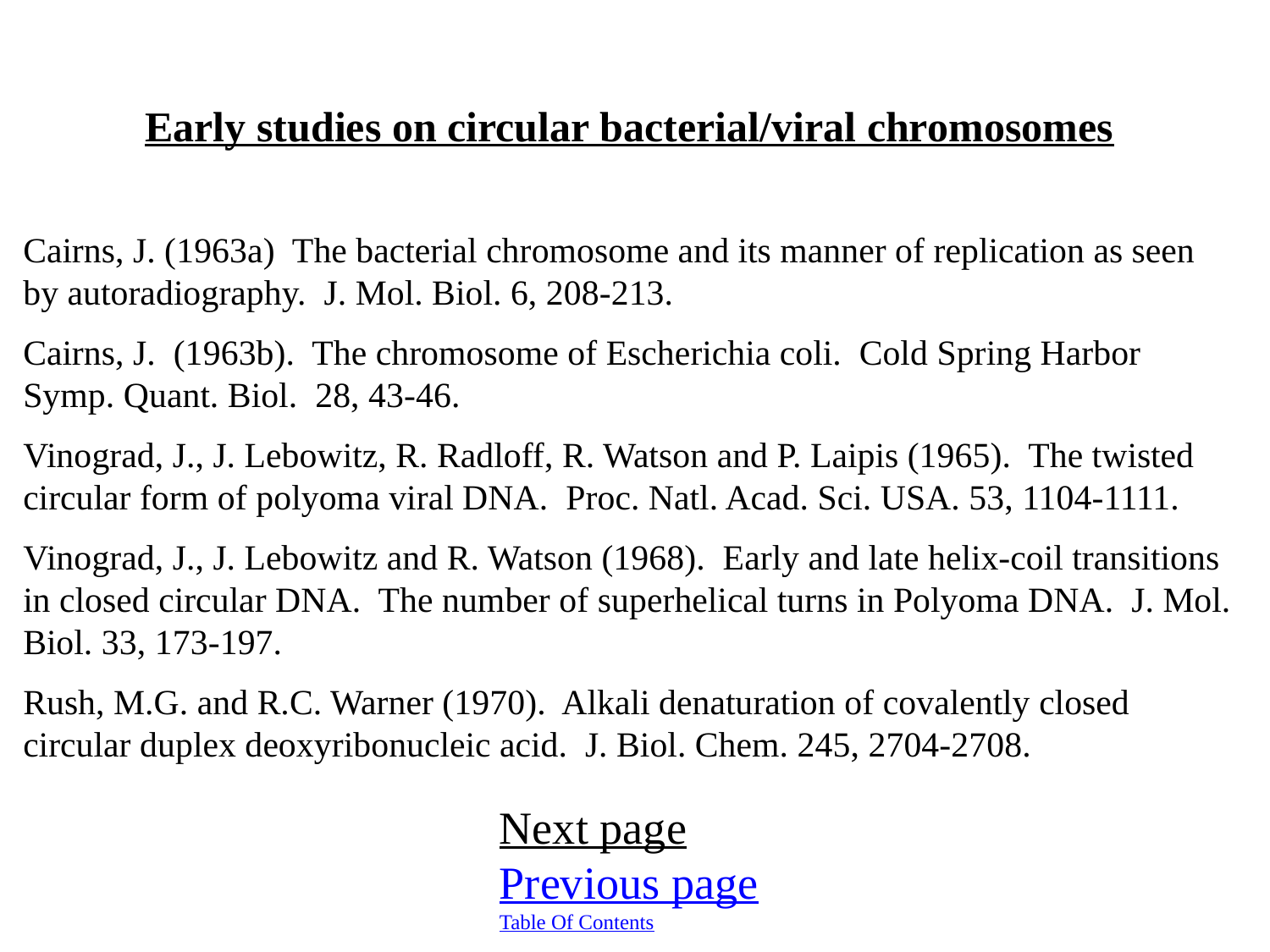

Early studies on circular bacterial/viral chromosomes

Cairns, J. (1963a)  The bacterial chromosome and its manner of replication as seen by autoradiography.  J. Mol. Biol. 6, 208-213.
Cairns, J.  (1963b).  The chromosome of Escherichia coli.  Cold Spring Harbor Symp. Quant. Biol.  28, 43-46.
Vinograd, J., J. Lebowitz, R. Radloff, R. Watson and P. Laipis (1965).  The twisted circular form of polyoma viral DNA.  Proc. Natl. Acad. Sci. USA. 53, 1104-1111.
Vinograd, J., J. Lebowitz and R. Watson (1968).  Early and late helix-coil transitions in closed circular DNA.  The number of superhelical turns in Polyoma DNA.  J. Mol. Biol. 33, 173-197.
Rush, M.G. and R.C. Warner (1970).  Alkali denaturation of covalently closed circular duplex deoxyribonucleic acid.  J. Biol. Chem. 245, 2704-2708.
Next page
Previous page
Table Of Contents